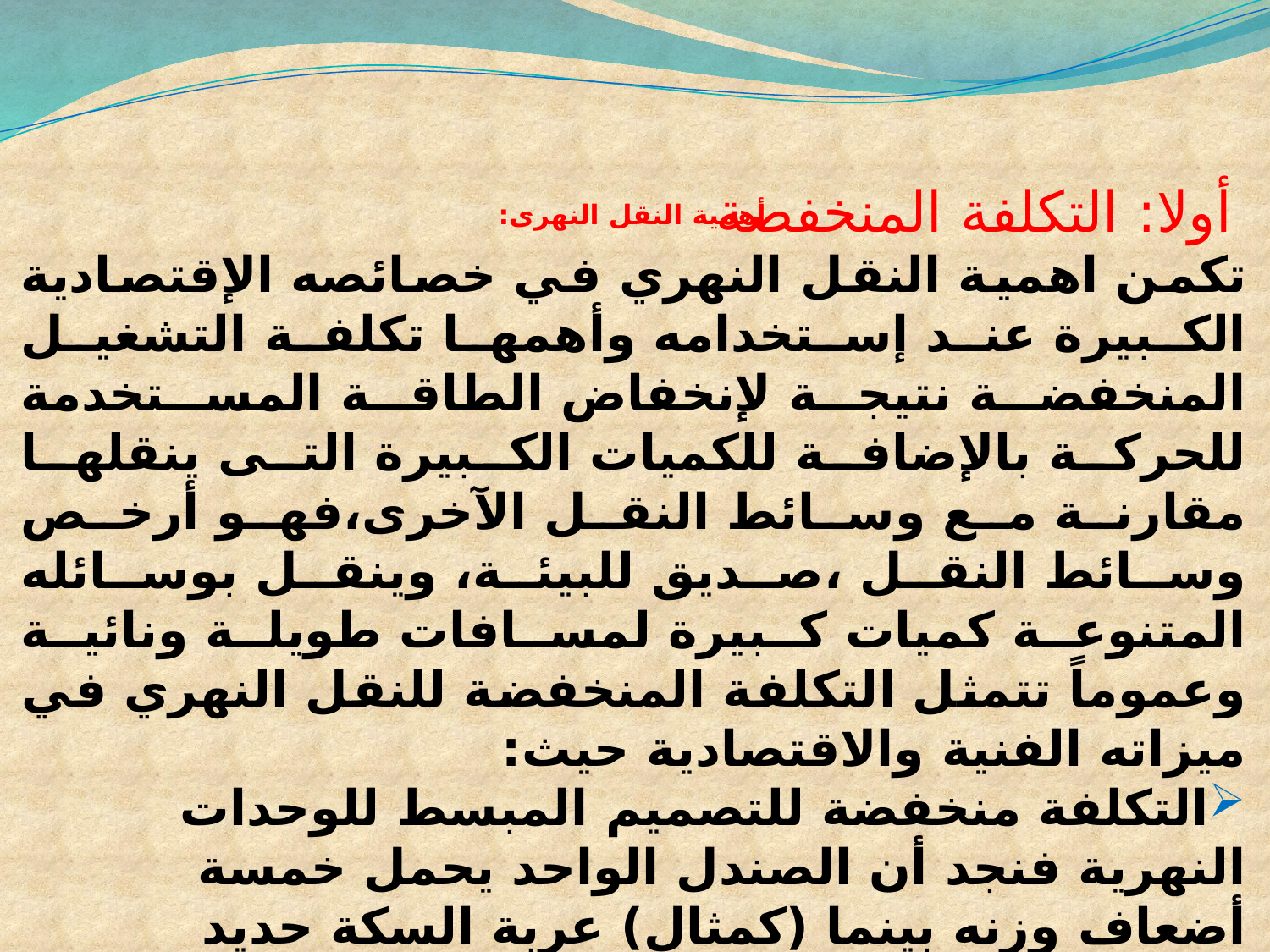

# أهمية النقل النهرى:
 أولا: التكلفة المنخفضة
تكمن اهمية النقل النهري في خصائصه الإقتصادية الكبيرة عند إستخدامه وأهمها تكلفة التشغيل المنخفضة نتيجة لإنخفاض الطاقة المستخدمة للحركة بالإضافة للكميات الكبيرة التى ينقلها مقارنة مع وسائط النقل الآخرى،فهو أرخص وسائط النقل ،صديق للبيئة، وينقل بوسائله المتنوعة كميات كبيرة لمسافات طويلة ونائية وعموماً تتمثل التكلفة المنخفضة للنقل النهري في ميزاته الفنية والاقتصادية حيث:
التكلفة منخفضة للتصميم المبسط للوحدات النهرية فنجد أن الصندل الواحد يحمل خمسة أضعاف وزنه بينما (كمثال) عربة السكة حديد فتحمل 1.5 وزنها.